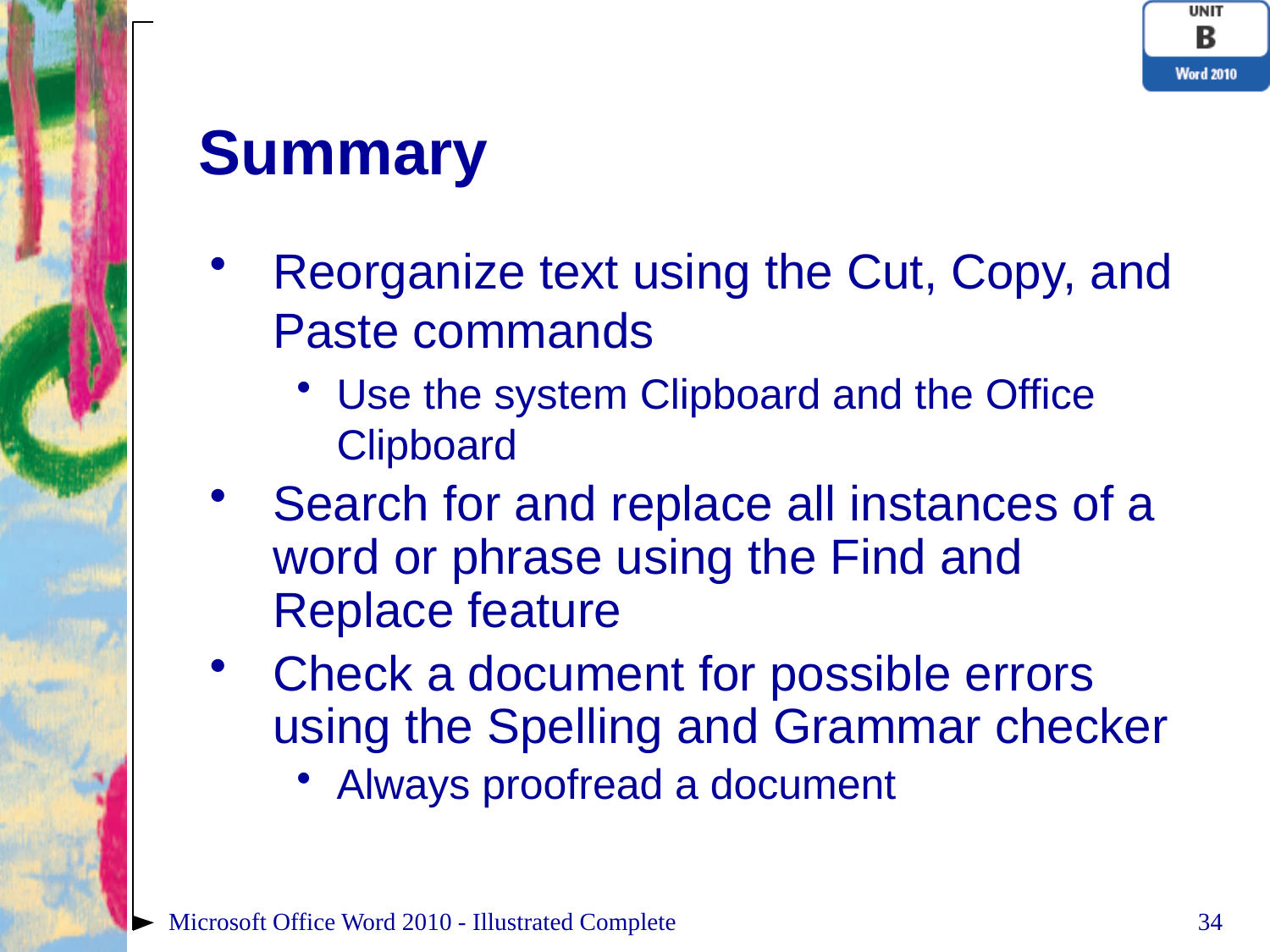

# Summary
Reorganize text using the Cut, Copy, and Paste commands
Use the system Clipboard and the Office Clipboard
Search for and replace all instances of a word or phrase using the Find and Replace feature
Check a document for possible errors using the Spelling and Grammar checker
Always proofread a document
Microsoft Office Word 2010 - Illustrated Complete
34